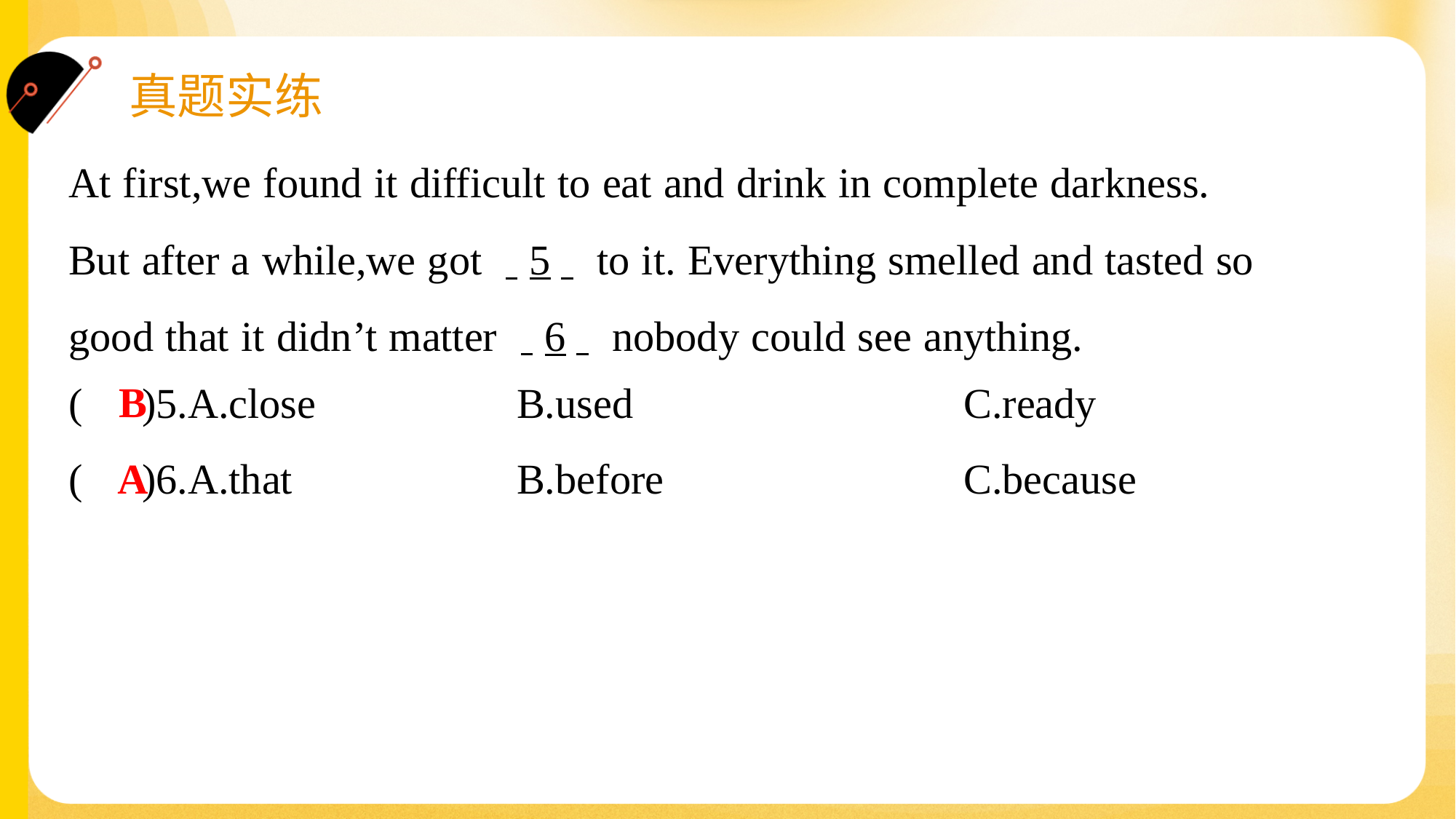

At first,we found it difficult to eat and drink in complete darkness.
But after a while,we got . .5. . to it. Everything smelled and tasted so
good that it didn’t matter . .6. . nobody could see anything.#3
B
(     )5.A.close	B.used	C.ready
A
(     )6.A.that	B.before	C.because